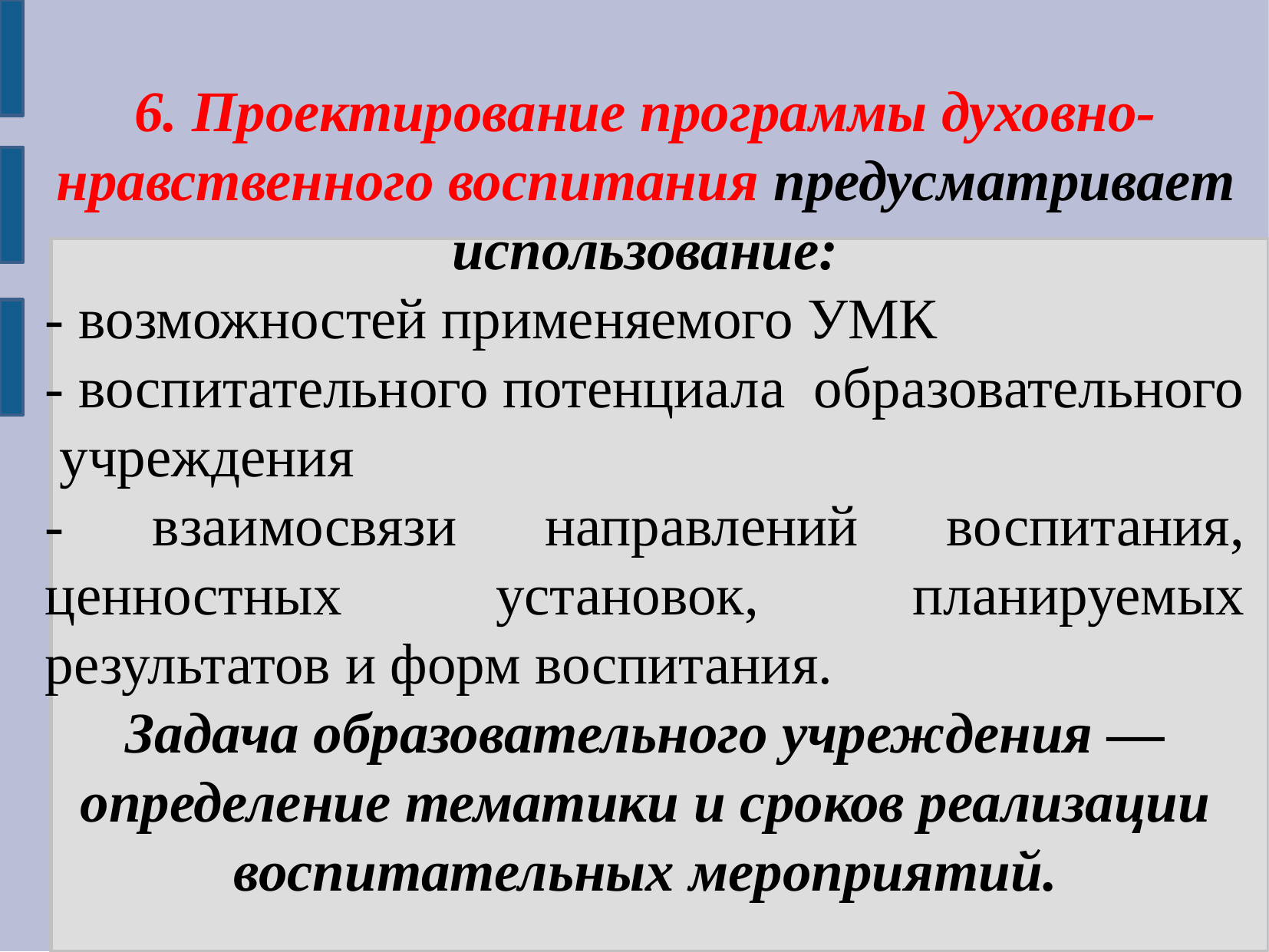

6. Проектирование программы духовно-нравственного воспитания предусматривает использование:
- возможностей применяемого УМК
- воспитательного потенциала  образовательного  учреждения
- взаимосвязи направлений воспитания, ценностных установок, планируемых результатов и форм воспитания.
Задача образовательного учреждения — определение тематики и сроков реализации воспитательных мероприятий.